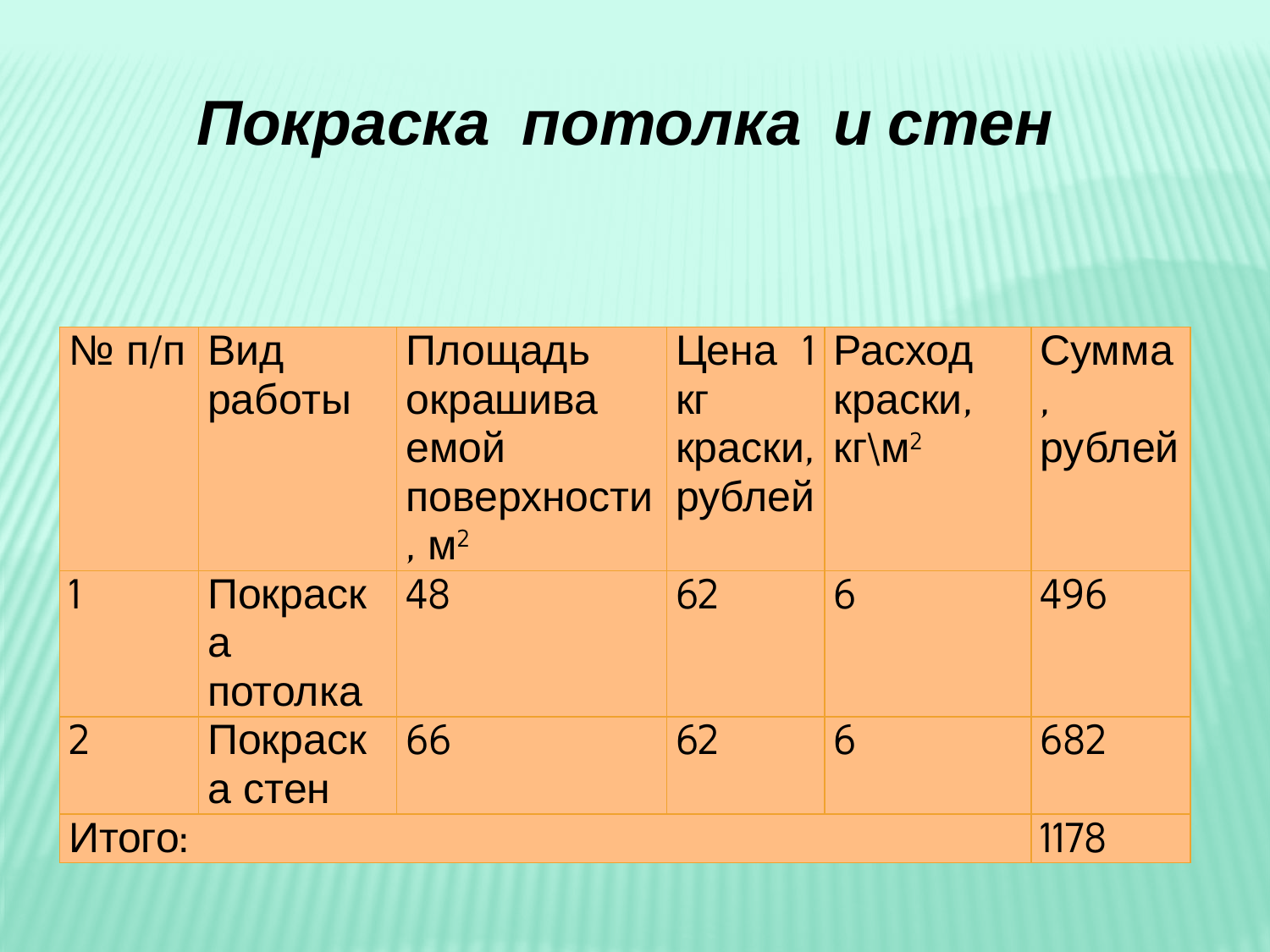

Покраска  потолка  и стен

| № п/п | Вид работы | Площадь окрашива емой поверхности, м2 | Цена 1 кг краски, рублей | Расход краски, кг\м2 | Сумма, рублей |
| --- | --- | --- | --- | --- | --- |
| 1 | Покраска потолка | 48 | 62 | 6 | 496 |
| 2 | Покраска стен | 66 | 62 | 6 | 682 |
| Итого: |  |  |  |  | 1178 |